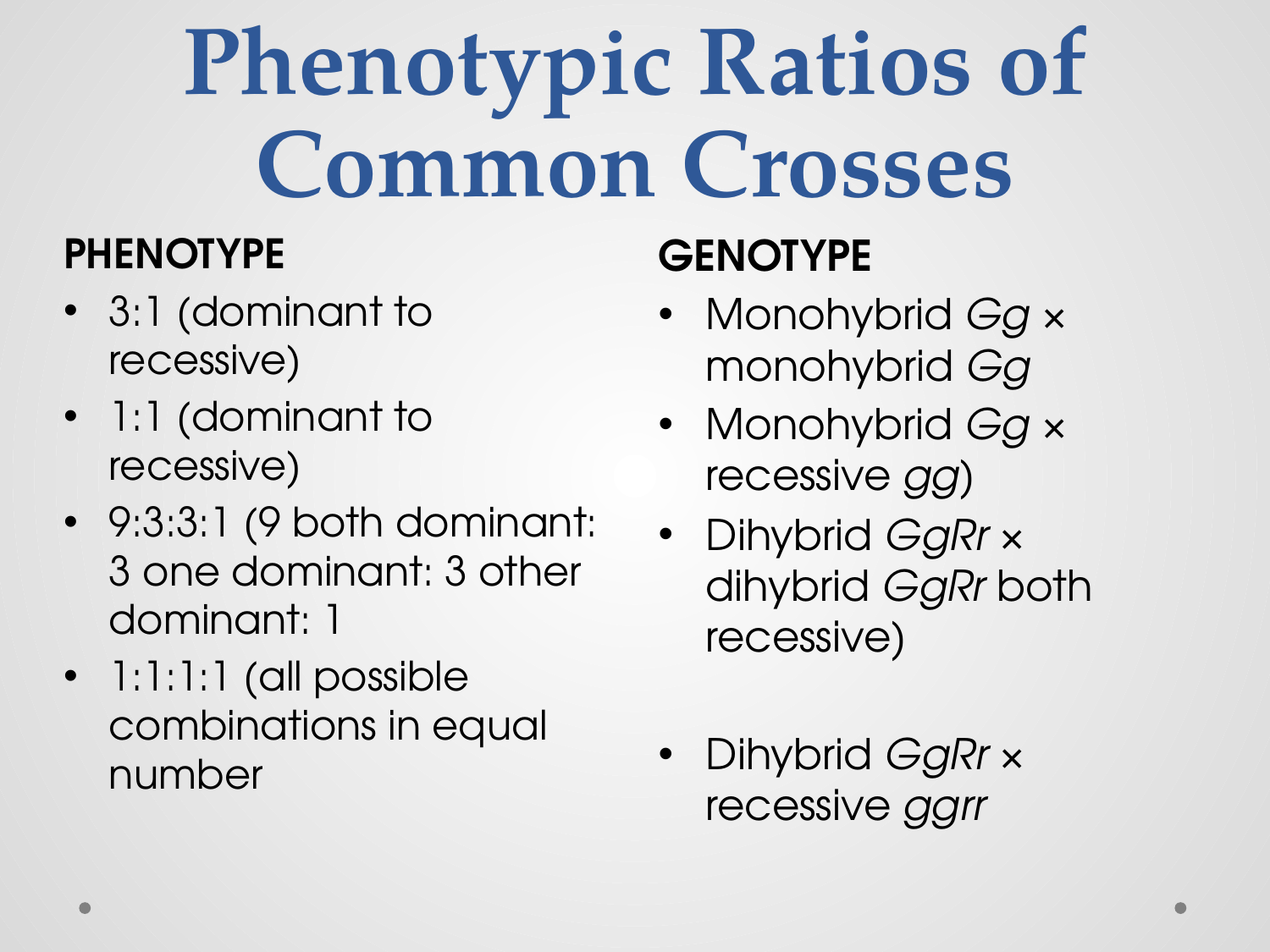

# Phenotypic Ratios of Common Crosses
PHENOTYPE
3:1 (dominant to recessive)
1:1 (dominant to recessive)
9:3:3:1 (9 both dominant: 3 one dominant: 3 other dominant: 1
1:1:1:1 (all possible combinations in equal number

GENOTYPE
Monohybrid Gg × monohybrid Gg
Monohybrid Gg × recessive gg)
Dihybrid GgRr × dihybrid GgRr both recessive)

Dihybrid GgRr × recessive ggrr